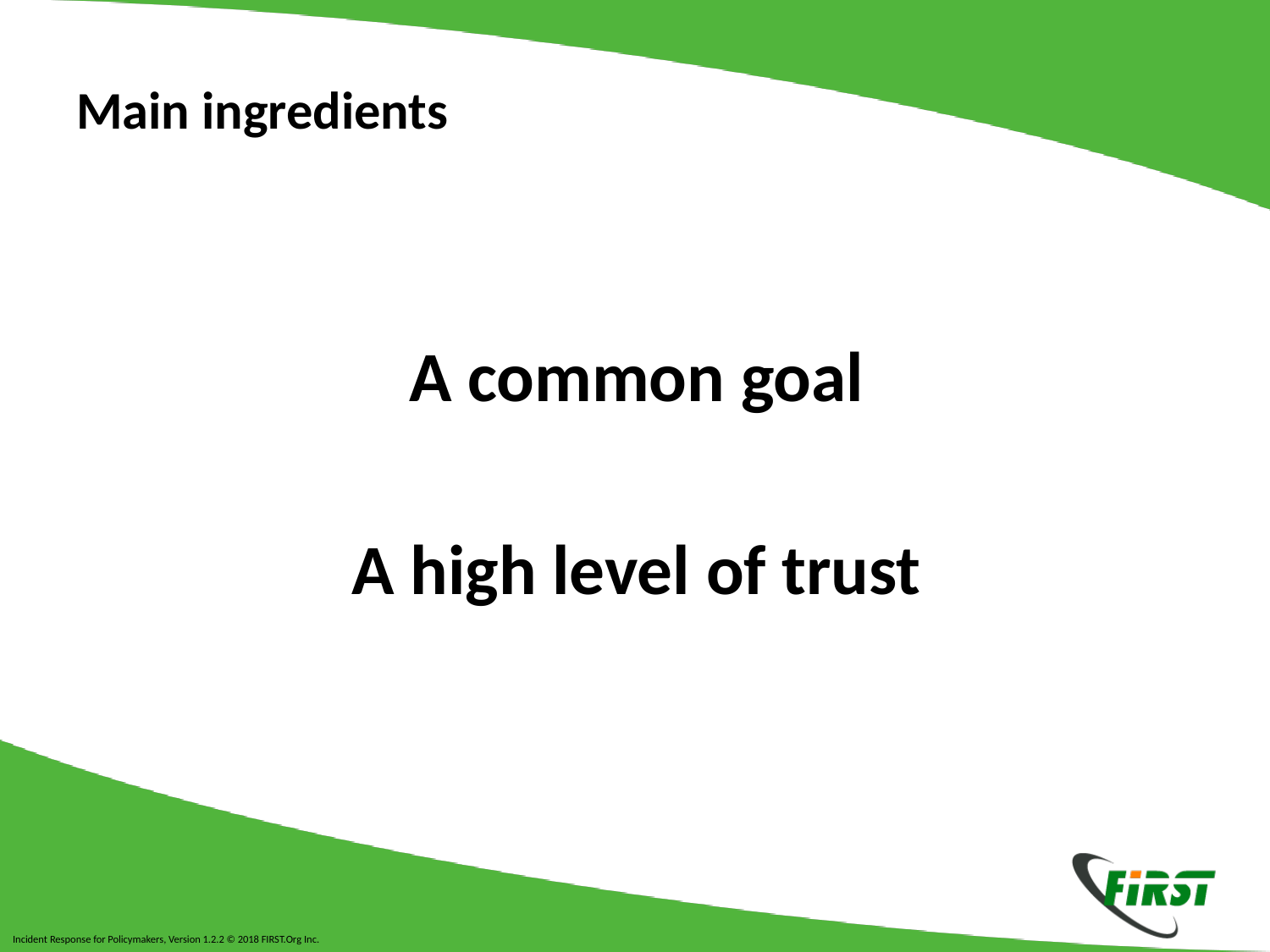

# Main ingredients
A common goal

A high level of trust